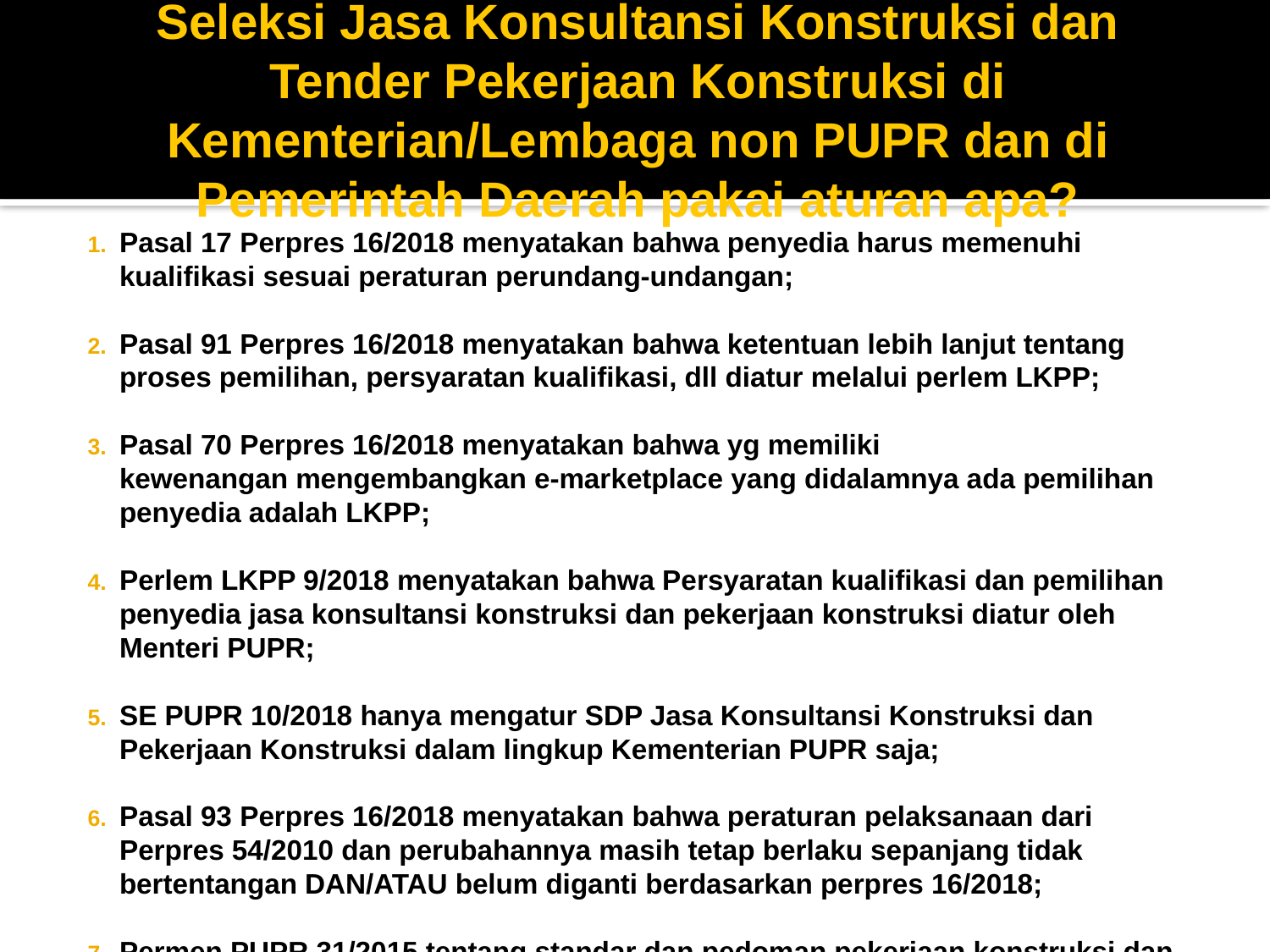

# Seleksi Jasa Konsultansi Konstruksi dan Tender Pekerjaan Konstruksi di Kementerian/Lembaga non PUPR dan di Pemerintah Daerah pakai aturan apa?
Pasal 17 Perpres 16/2018 menyatakan bahwa penyedia harus memenuhi kualifikasi sesuai peraturan perundang-undangan;

Pasal 91 Perpres 16/2018 menyatakan bahwa ketentuan lebih lanjut tentang proses pemilihan, persyaratan kualifikasi, dll diatur melalui perlem LKPP;

Pasal 70 Perpres 16/2018 menyatakan bahwa yg memiliki kewenangan mengembangkan e-marketplace yang didalamnya ada pemilihan penyedia adalah LKPP;

Perlem LKPP 9/2018 menyatakan bahwa Persyaratan kualifikasi dan pemilihan penyedia jasa konsultansi konstruksi dan pekerjaan konstruksi diatur oleh Menteri PUPR;

SE PUPR 10/2018 hanya mengatur SDP Jasa Konsultansi Konstruksi dan Pekerjaan Konstruksi dalam lingkup Kementerian PUPR saja;

Pasal 93 Perpres 16/2018 menyatakan bahwa peraturan pelaksanaan dari Perpres 54/2010 dan perubahannya masih tetap berlaku sepanjang tidak bertentangan DAN/ATAU belum diganti berdasarkan perpres 16/2018;

Permen PUPR 31/2015 tentang standar dan pedoman pekerjaan konstruksi dan jasa konsultansi konstruksi hingga saat ini dicabut dan tidak berlaku.